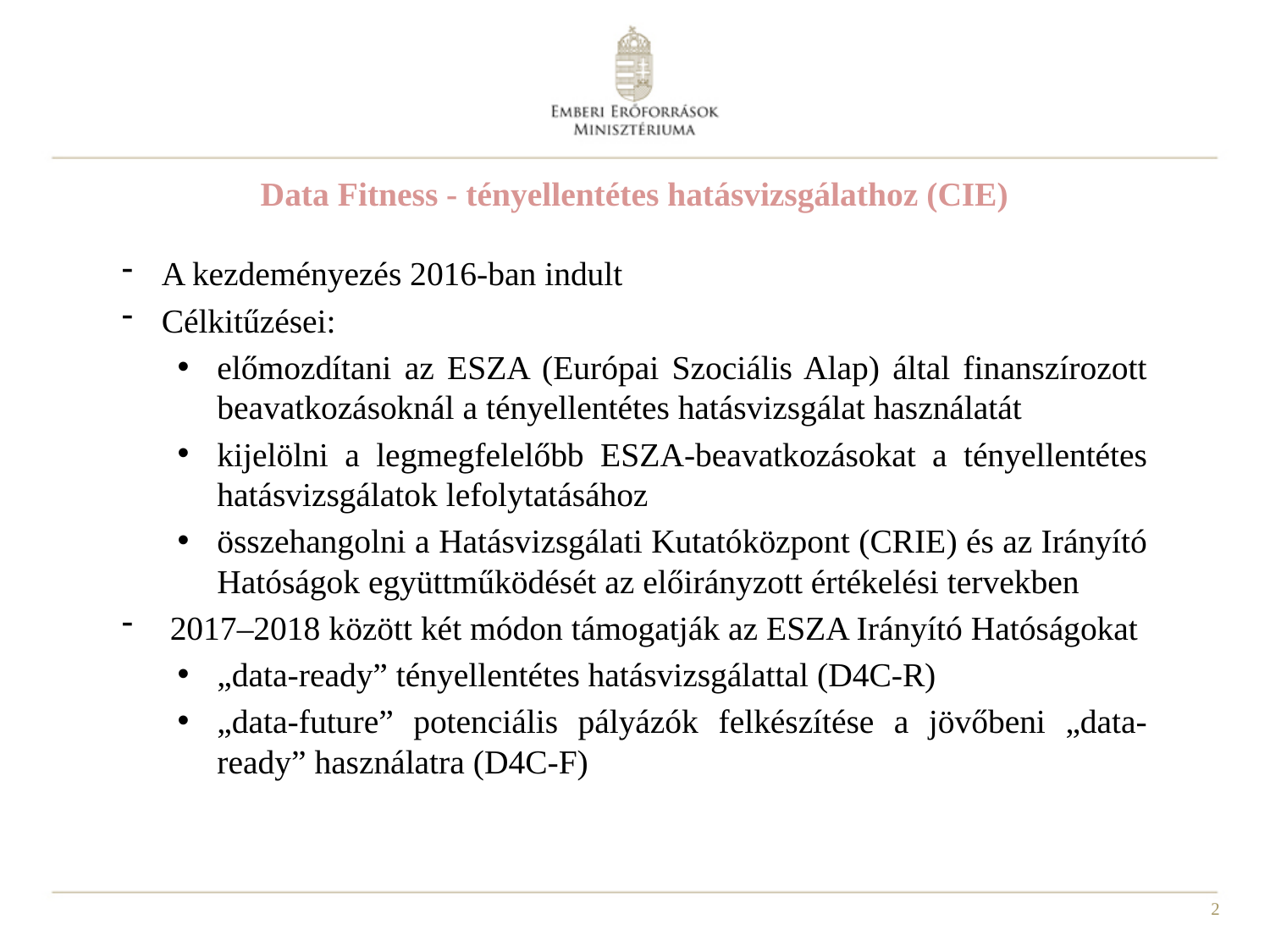

#
Data Fitness - tényellentétes hatásvizsgálathoz (CIE)
A kezdeményezés 2016-ban indult
Célkitűzései:
előmozdítani az ESZA (Európai Szociális Alap) által finanszírozott beavatkozásoknál a tényellentétes hatásvizsgálat használatát
kijelölni a legmegfelelőbb ESZA-beavatkozásokat a tényellentétes hatásvizsgálatok lefolytatásához
összehangolni a Hatásvizsgálati Kutatóközpont (CRIE) és az Irányító Hatóságok együttműködését az előirányzott értékelési tervekben
 2017–2018 között két módon támogatják az ESZA Irányító Hatóságokat
„data-ready” tényellentétes hatásvizsgálattal (D4C-R)
„data-future” potenciális pályázók felkészítése a jövőbeni „data-ready” használatra (D4C-F)